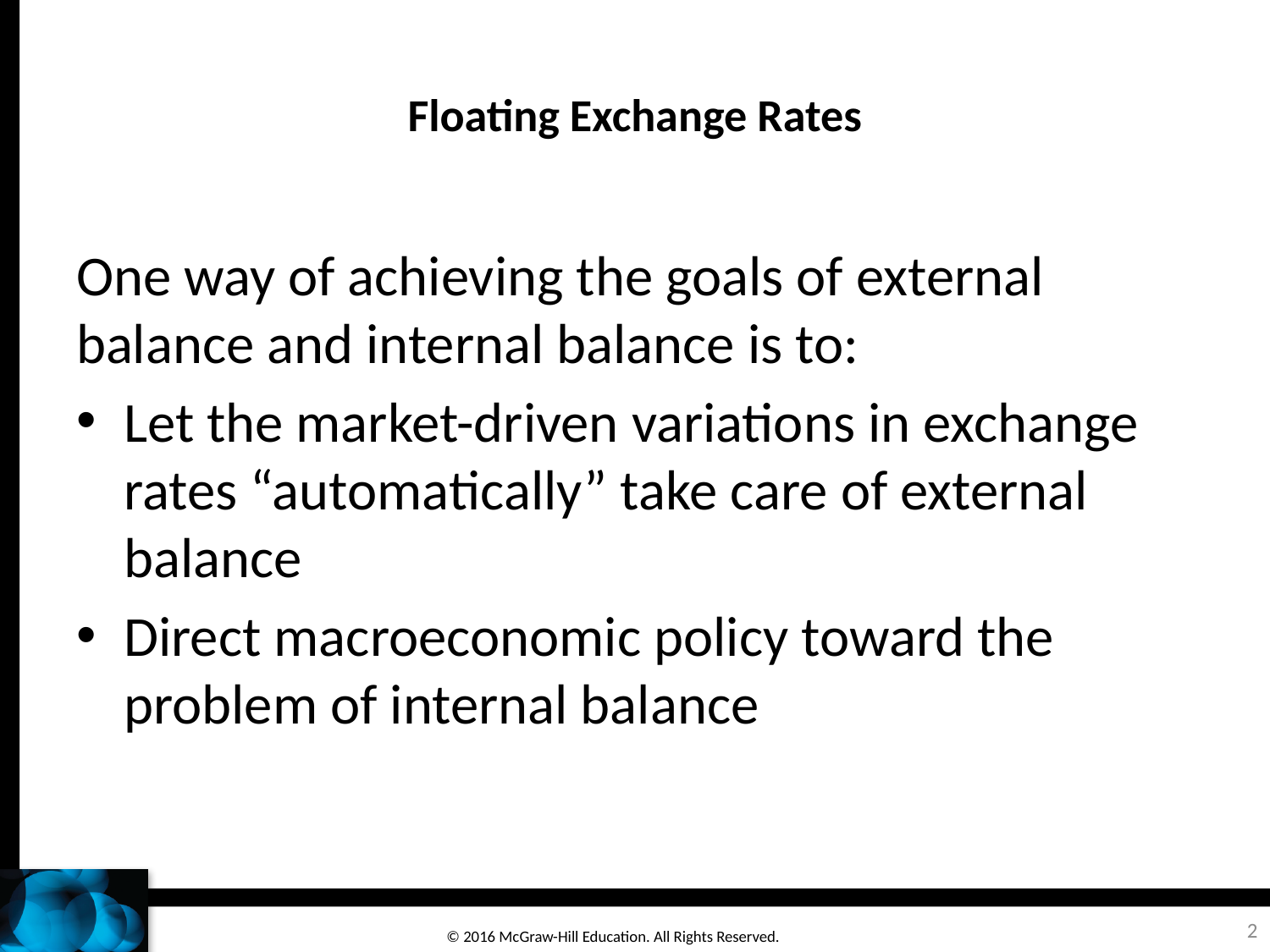

# Floating Exchange Rates
One way of achieving the goals of external balance and internal balance is to:
Let the market-driven variations in exchange rates “automatically” take care of external balance
Direct macroeconomic policy toward the problem of internal balance
2
© 2016 McGraw-Hill Education. All Rights Reserved.